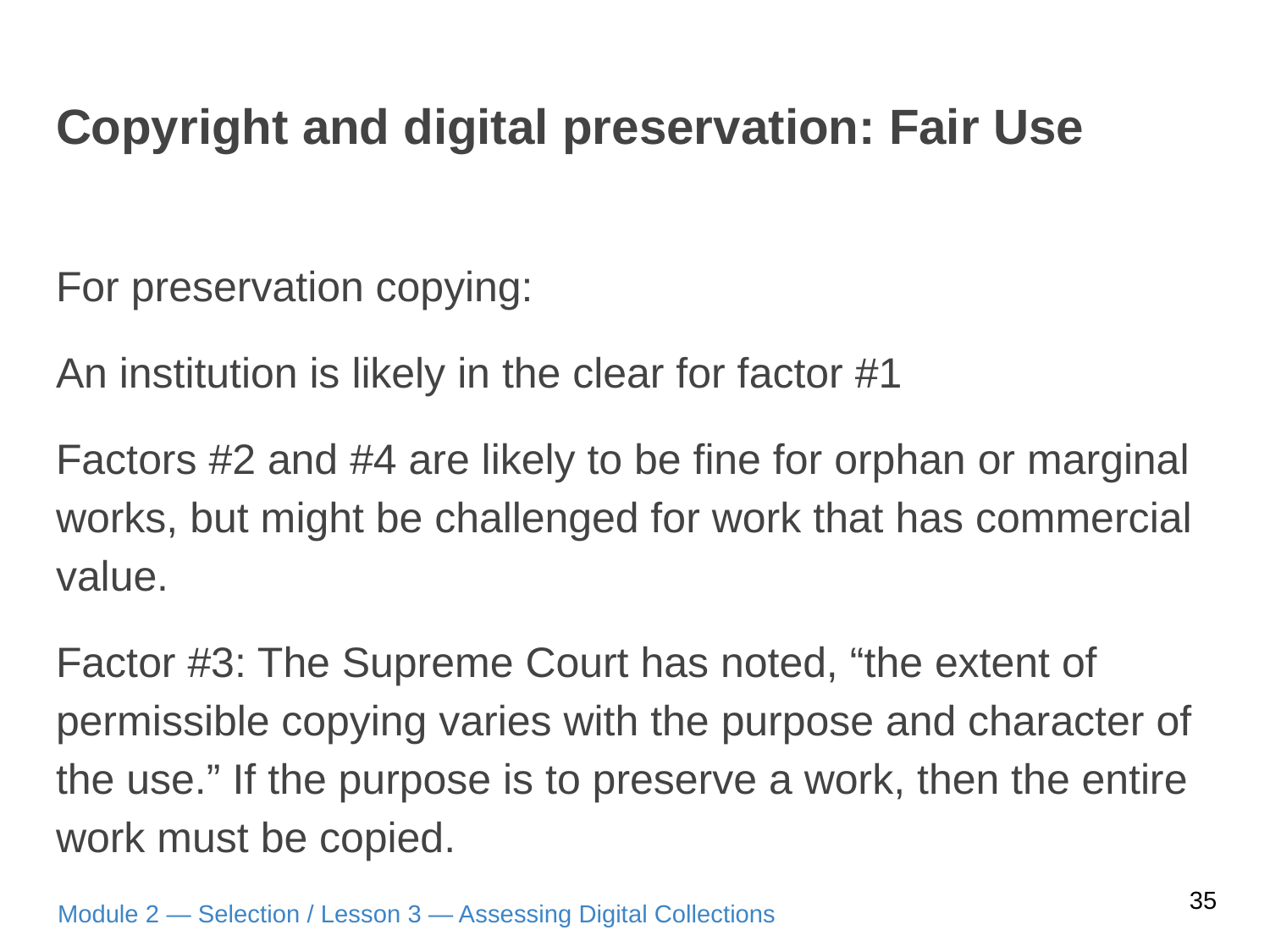

# Copyright and digital preservation: Fair Use
For preservation copying:
An institution is likely in the clear for factor #1
Factors #2 and #4 are likely to be fine for orphan or marginal works, but might be challenged for work that has commercial value.
Factor #3: The Supreme Court has noted, “the extent of permissible copying varies with the purpose and character of the use.” If the purpose is to preserve a work, then the entire work must be copied.

35
Module 2 — Selection / Lesson 3 — Assessing Digital Collections